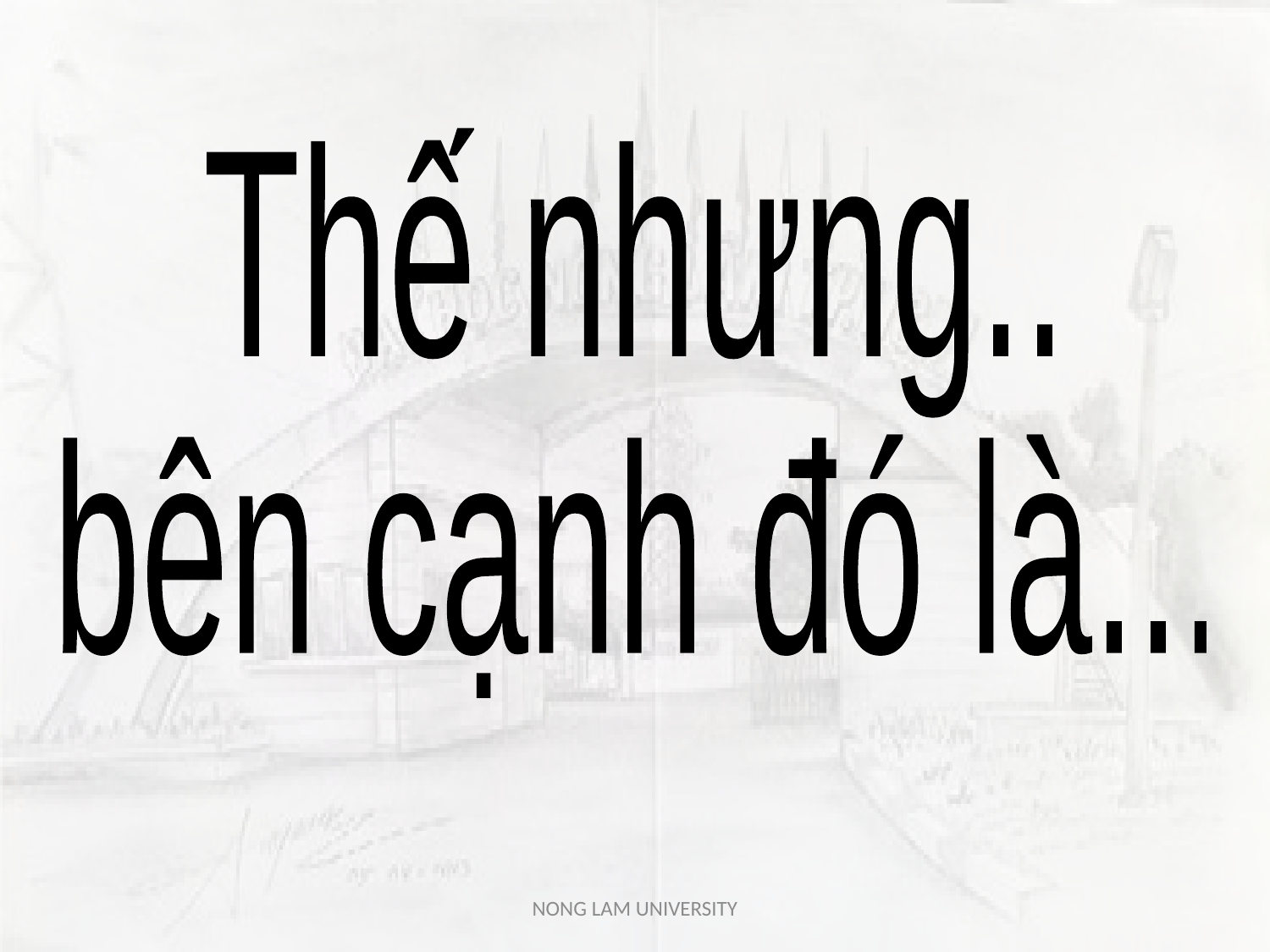

Thế nhưng..
bên cạnh đó là...
NONG LAM UNIVERSITY